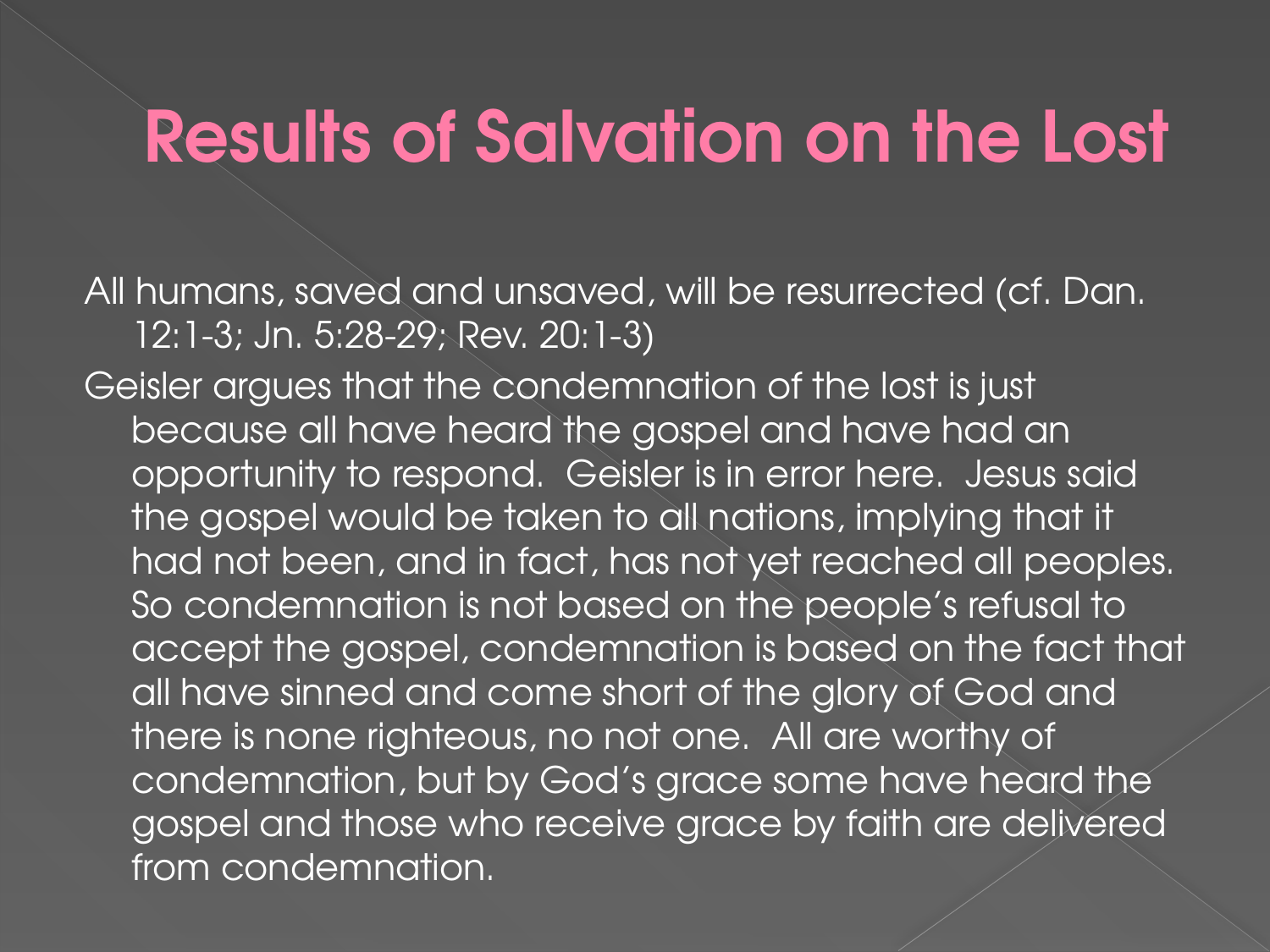

# Results of Salvation on the Lost
All humans, saved and unsaved, will be resurrected (cf. Dan. 12:1-3; Jn. 5:28-29; Rev. 20:1-3)
Geisler argues that the condemnation of the lost is just because all have heard the gospel and have had an opportunity to respond.  Geisler is in error here.  Jesus said the gospel would be taken to all nations, implying that it had not been, and in fact, has not yet reached all peoples. So condemnation is not based on the people’s refusal to accept the gospel, condemnation is based on the fact that all have sinned and come short of the glory of God and there is none righteous, no not one.  All are worthy of condemnation, but by God’s grace some have heard the gospel and those who receive grace by faith are delivered from condemnation.